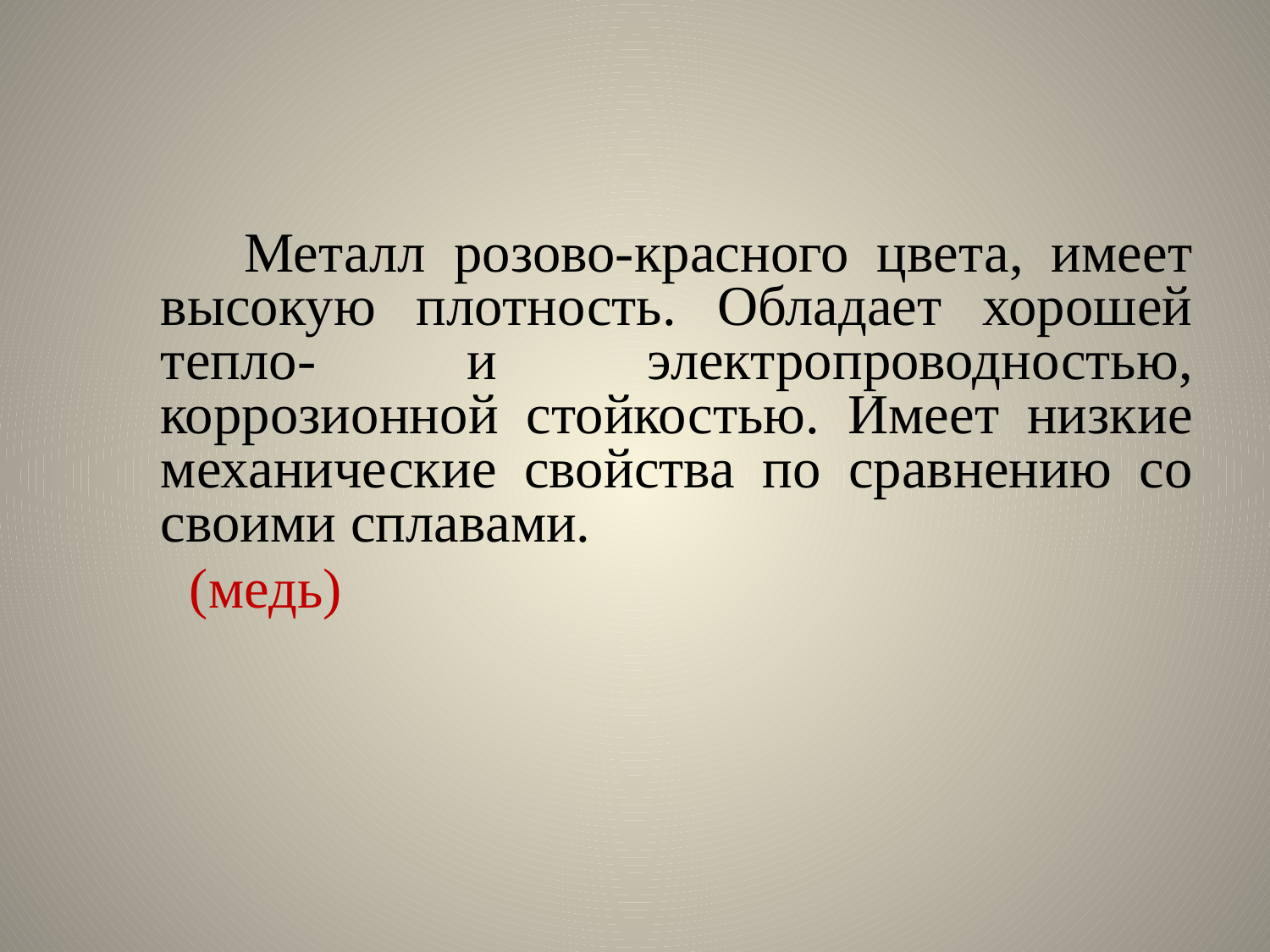

Металл розово-красного цвета, имеет высокую плотность. Обладает хорошей тепло- и электропроводностью, коррозионной стойкостью. Имеет низкие механические свойства по сравнению со своими сплавами.
        (медь)